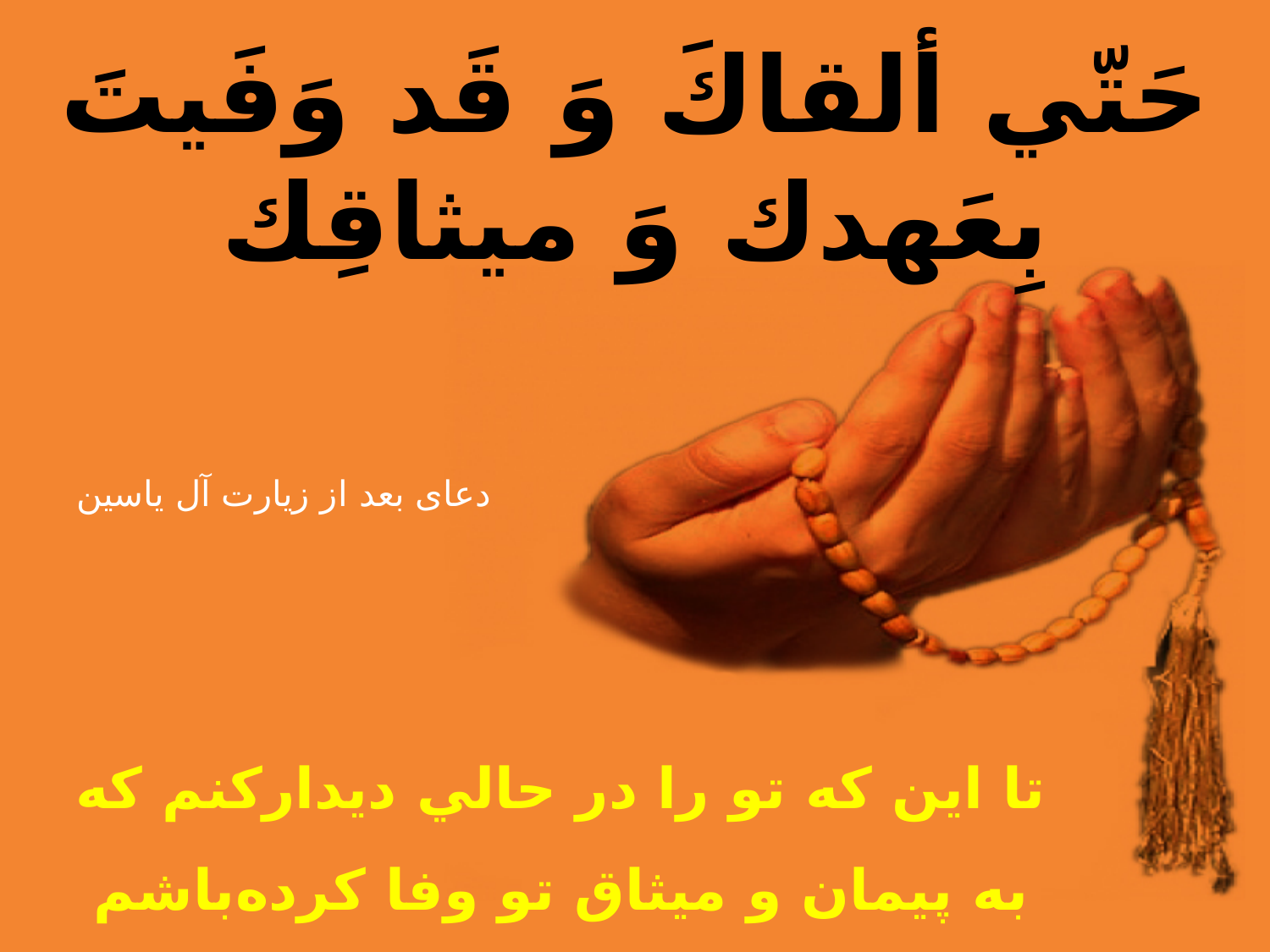

حَتّي ألقاكَ وَ قَد وَفَيتَ بِعَهدك وَ ميثاقِك
تا اين كه تو را در حالي ديداركنم كه به پيمان و ميثاق تو وفا كرده‌باشم